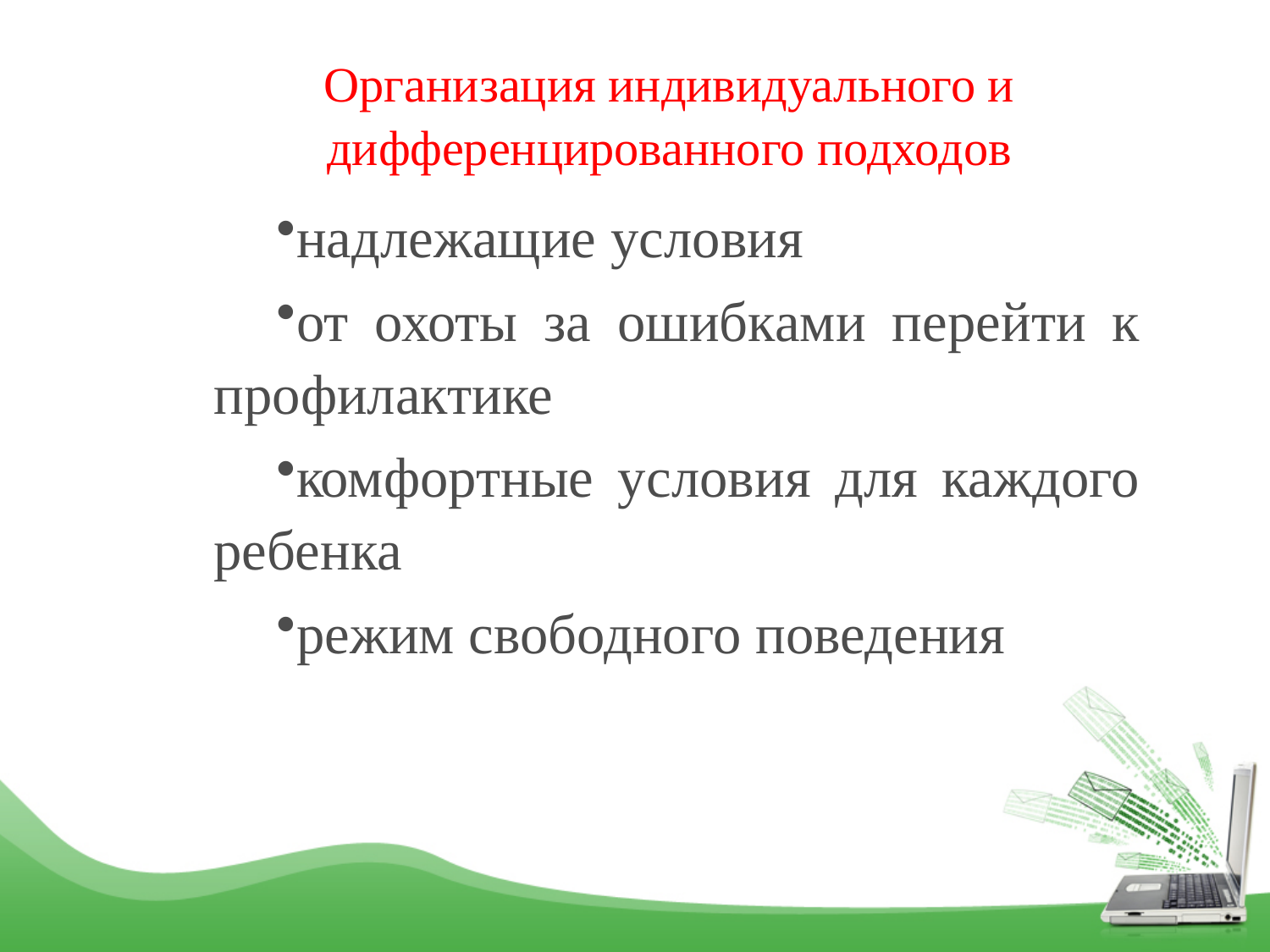

# Организация индивидуального и дифференцированного подходов
надлежащие условия
от охоты за ошибками перейти к профилактике
комфортные условия для каждого ребенка
режим свободного поведения